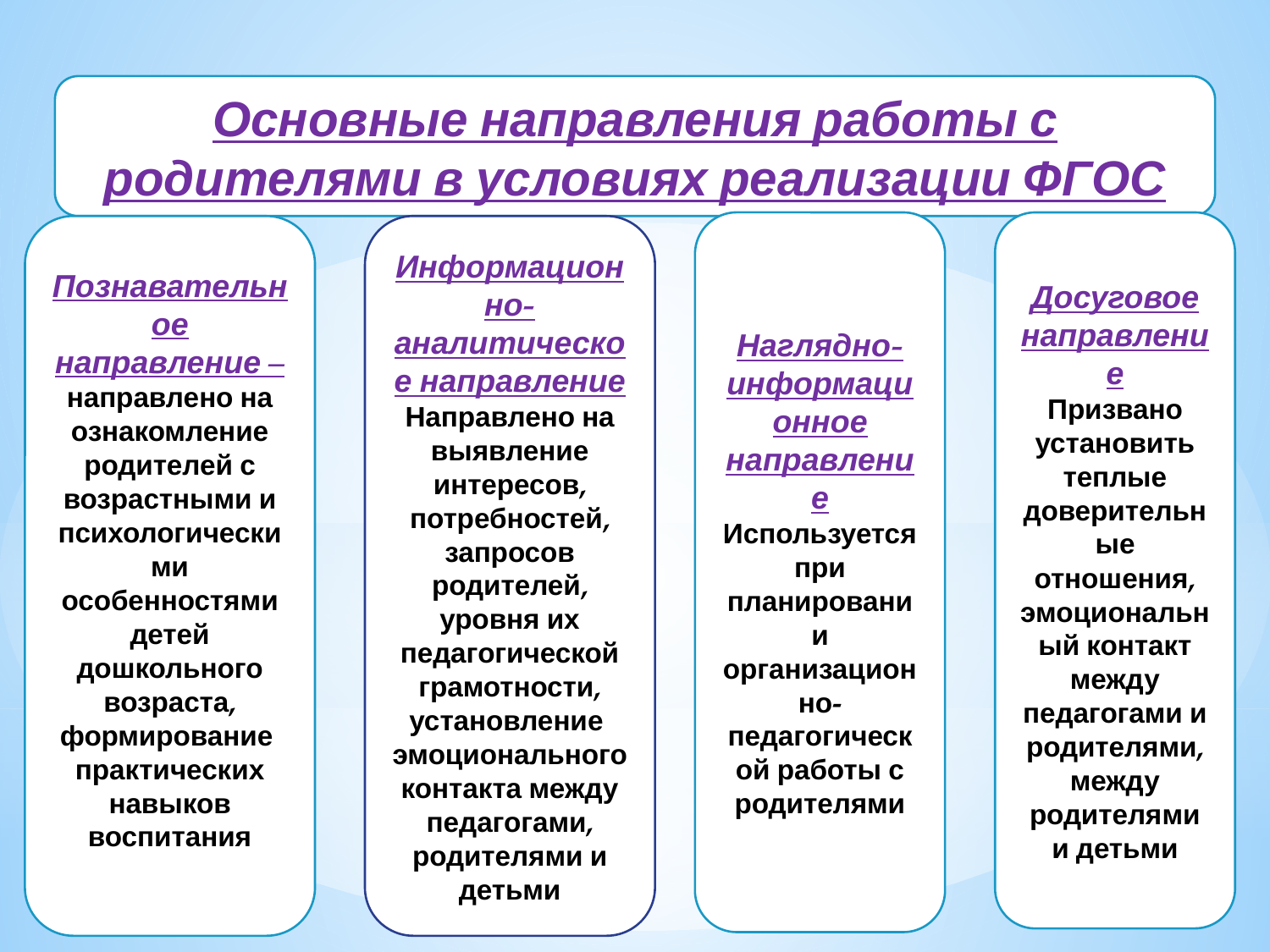

Основные направления работы с родителями в условиях реализации ФГОС
Наглядно-информационное направление
Используется при планировании организационно-педагогической работы с родителями
Досуговое направление
Призвано установить теплые доверительные отношения, эмоциональный контакт между педагогами и родителями, между родителями и детьми
Познавательное направление – направлено на ознакомление родителей с возрастными и психологическими особенностями детей дошкольного возраста, формирование  практических навыков воспитания

Информационно-аналитическое направление
Направлено на выявление интересов, потребностей, запросов родителей, уровня их педагогической грамотности, установление  эмоционального контакта между педагогами, родителями и детьми